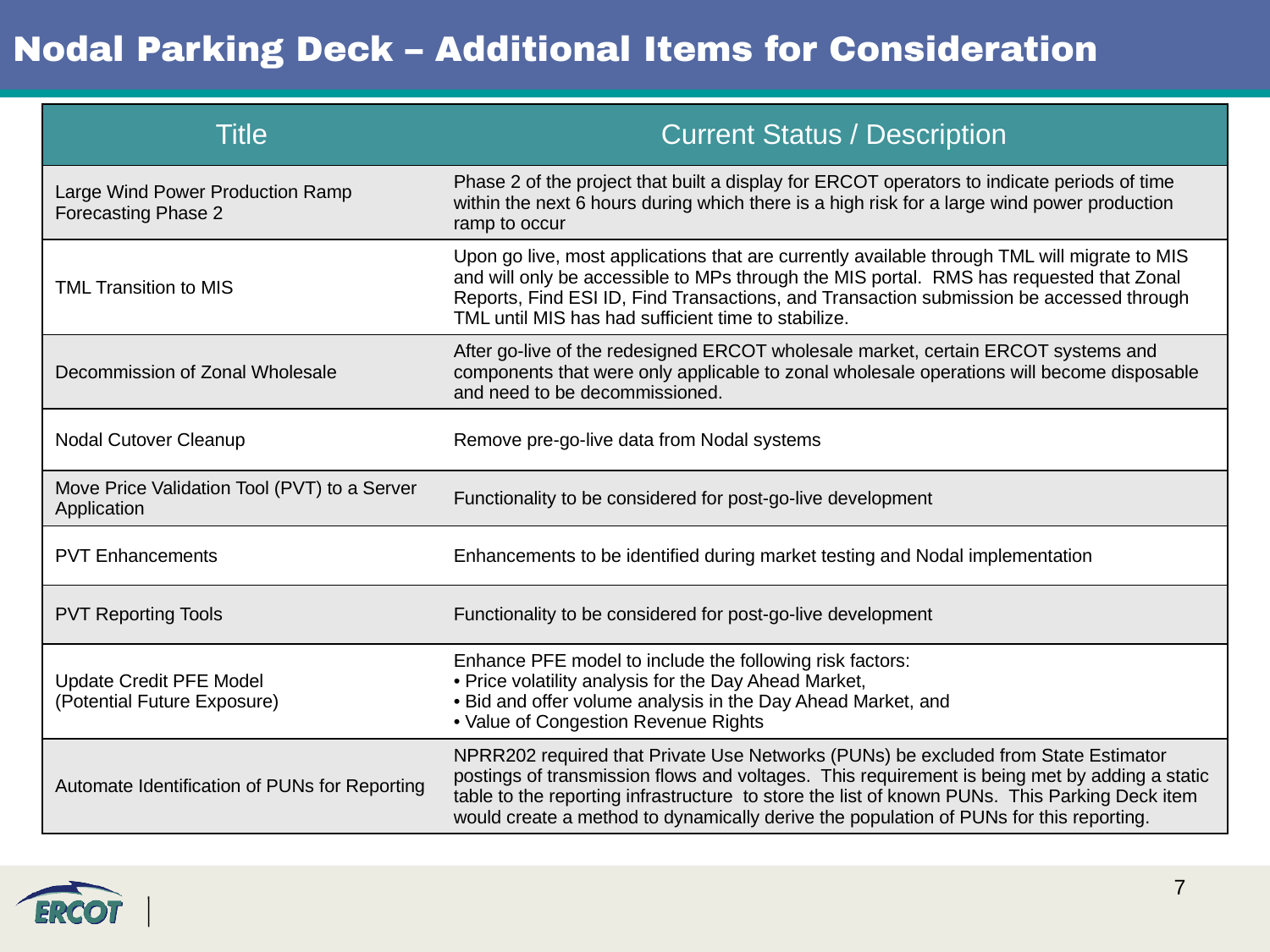

# Nodal Parking Deck – Additional Items for Consideration
| Title | Current Status / Description |
| --- | --- |
| Large Wind Power Production Ramp Forecasting Phase 2 | Phase 2 of the project that built a display for ERCOT operators to indicate periods of time within the next 6 hours during which there is a high risk for a large wind power production ramp to occur |
| TML Transition to MIS | Upon go live, most applications that are currently available through TML will migrate to MIS and will only be accessible to MPs through the MIS portal. RMS has requested that Zonal Reports, Find ESI ID, Find Transactions, and Transaction submission be accessed through TML until MIS has had sufficient time to stabilize. |
| Decommission of Zonal Wholesale | After go-live of the redesigned ERCOT wholesale market, certain ERCOT systems and components that were only applicable to zonal wholesale operations will become disposable and need to be decommissioned. |
| Nodal Cutover Cleanup | Remove pre-go-live data from Nodal systems |
| Move Price Validation Tool (PVT) to a Server Application | Functionality to be considered for post-go-live development |
| PVT Enhancements | Enhancements to be identified during market testing and Nodal implementation |
| PVT Reporting Tools | Functionality to be considered for post-go-live development |
| Update Credit PFE Model (Potential Future Exposure) | Enhance PFE model to include the following risk factors: • Price volatility analysis for the Day Ahead Market, • Bid and offer volume analysis in the Day Ahead Market, and • Value of Congestion Revenue Rights |
| Automate Identification of PUNs for Reporting | NPRR202 required that Private Use Networks (PUNs) be excluded from State Estimator postings of transmission flows and voltages. This requirement is being met by adding a static table to the reporting infrastructure to store the list of known PUNs. This Parking Deck item would create a method to dynamically derive the population of PUNs for this reporting. |